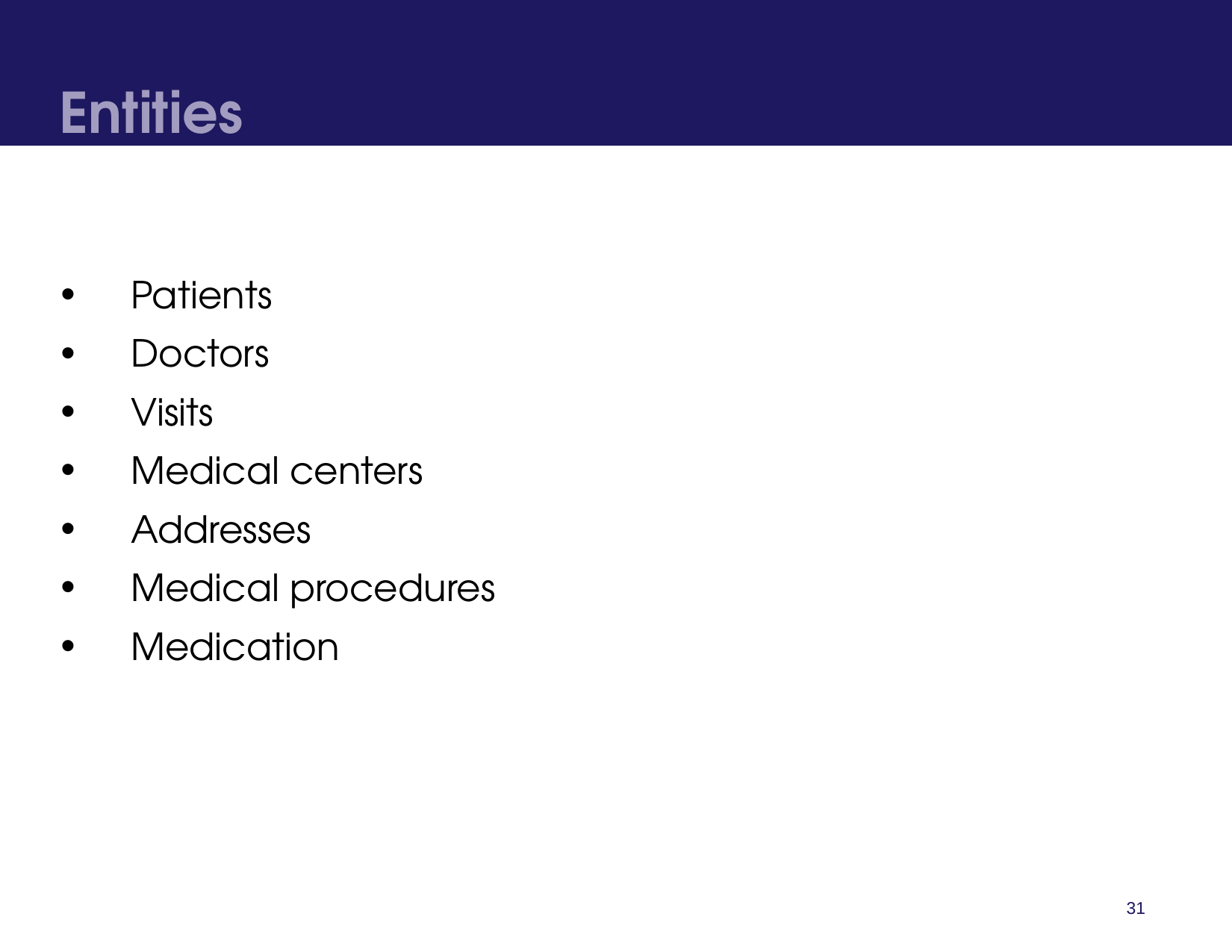

# Entities
Patients
Doctors
Visits
Medical centers
Addresses
Medical procedures
Medication

31